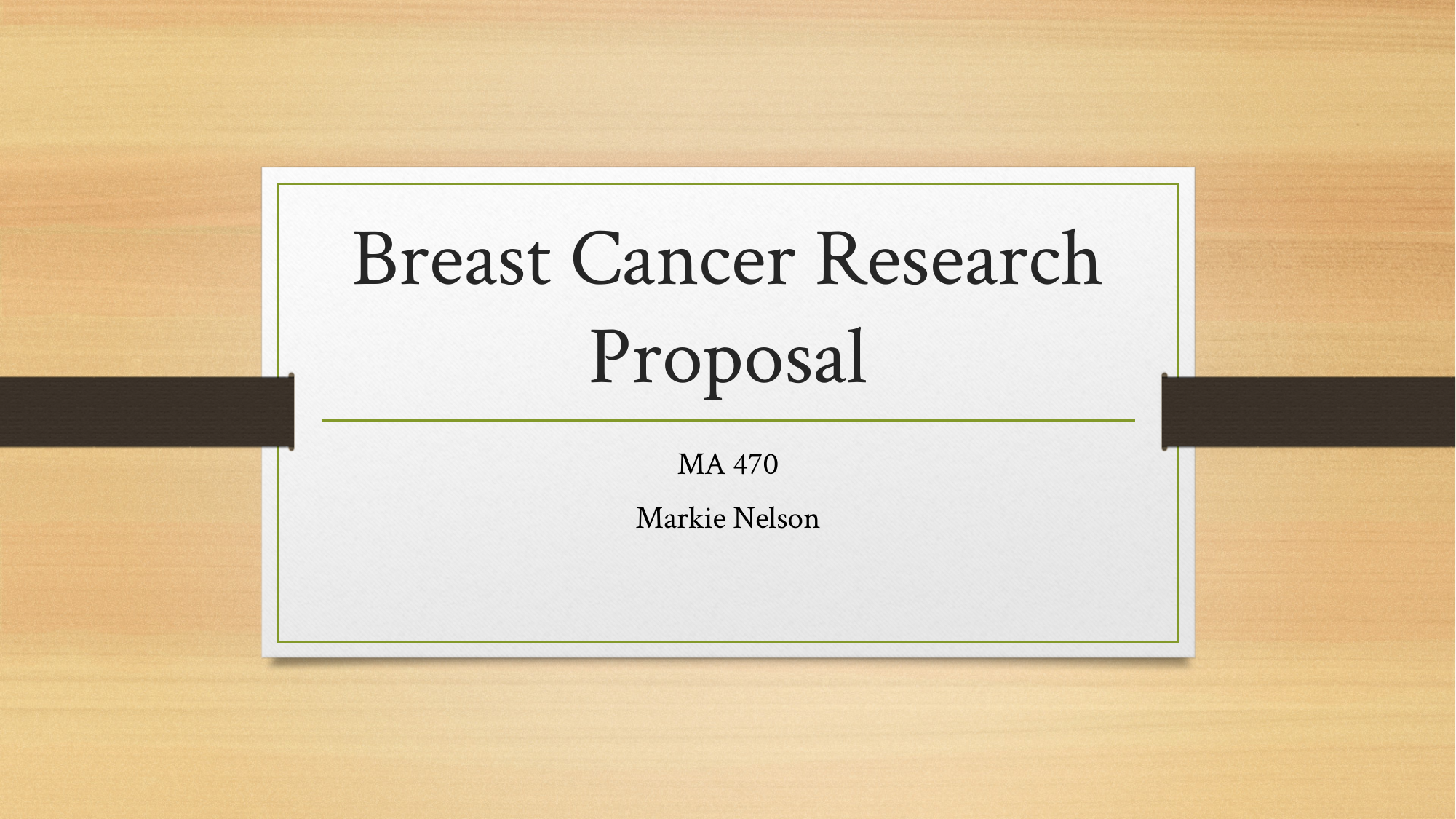

# Breast Cancer Research Proposal
MA 470
Markie Nelson